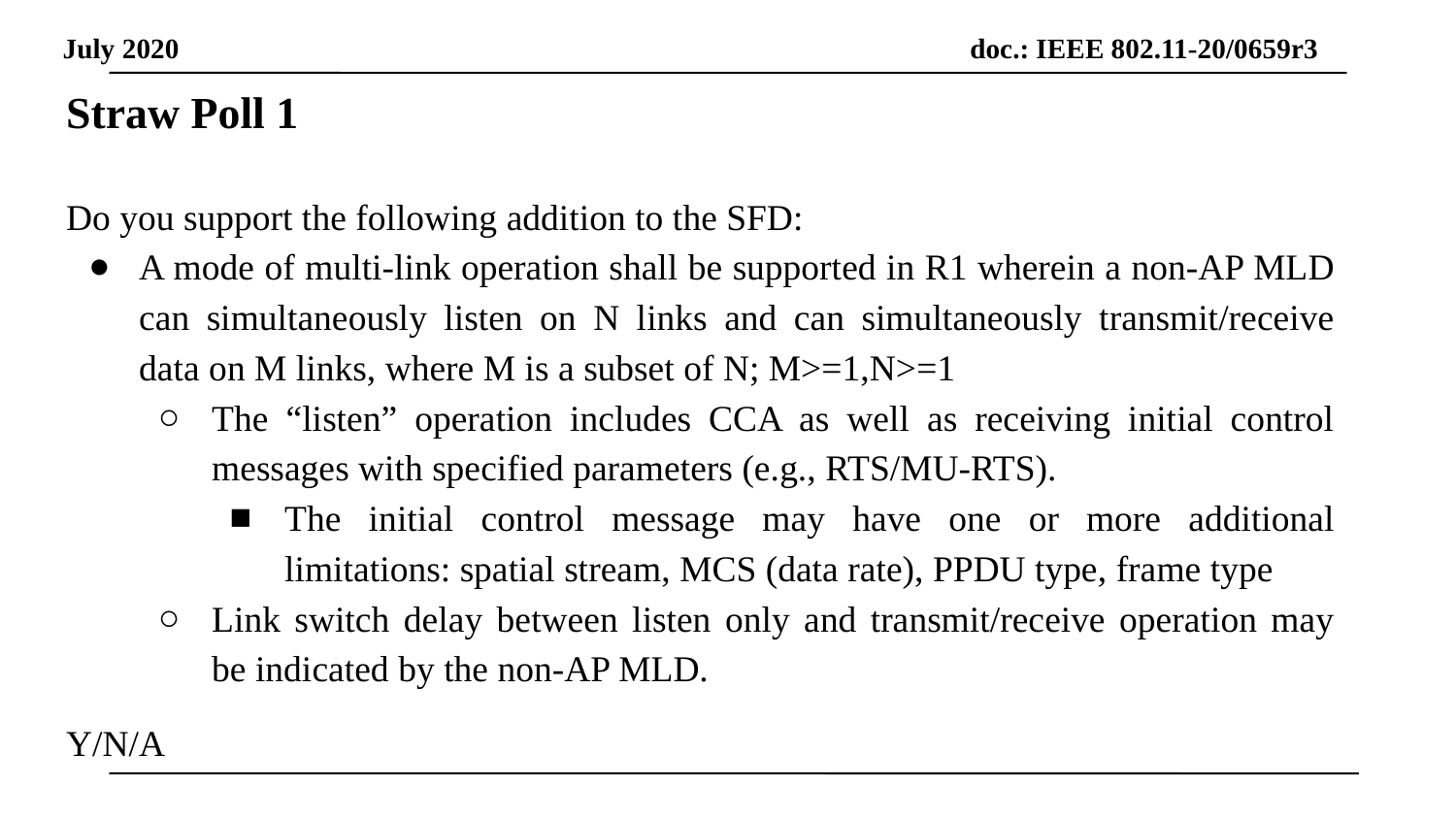

Straw Poll 1

Do you support the following addition to the SFD:
A mode of multi-link operation shall be supported in R1 wherein a non-AP MLD can simultaneously listen on N links and can simultaneously transmit/receive data on M links, where M is a subset of N; M>=1,N>=1
The “listen” operation includes CCA as well as receiving initial control messages with specified parameters (e.g., RTS/MU-RTS).
The initial control message may have one or more additional limitations: spatial stream, MCS (data rate), PPDU type, frame type
Link switch delay between listen only and transmit/receive operation may be indicated by the non-AP MLD.
Y/N/A